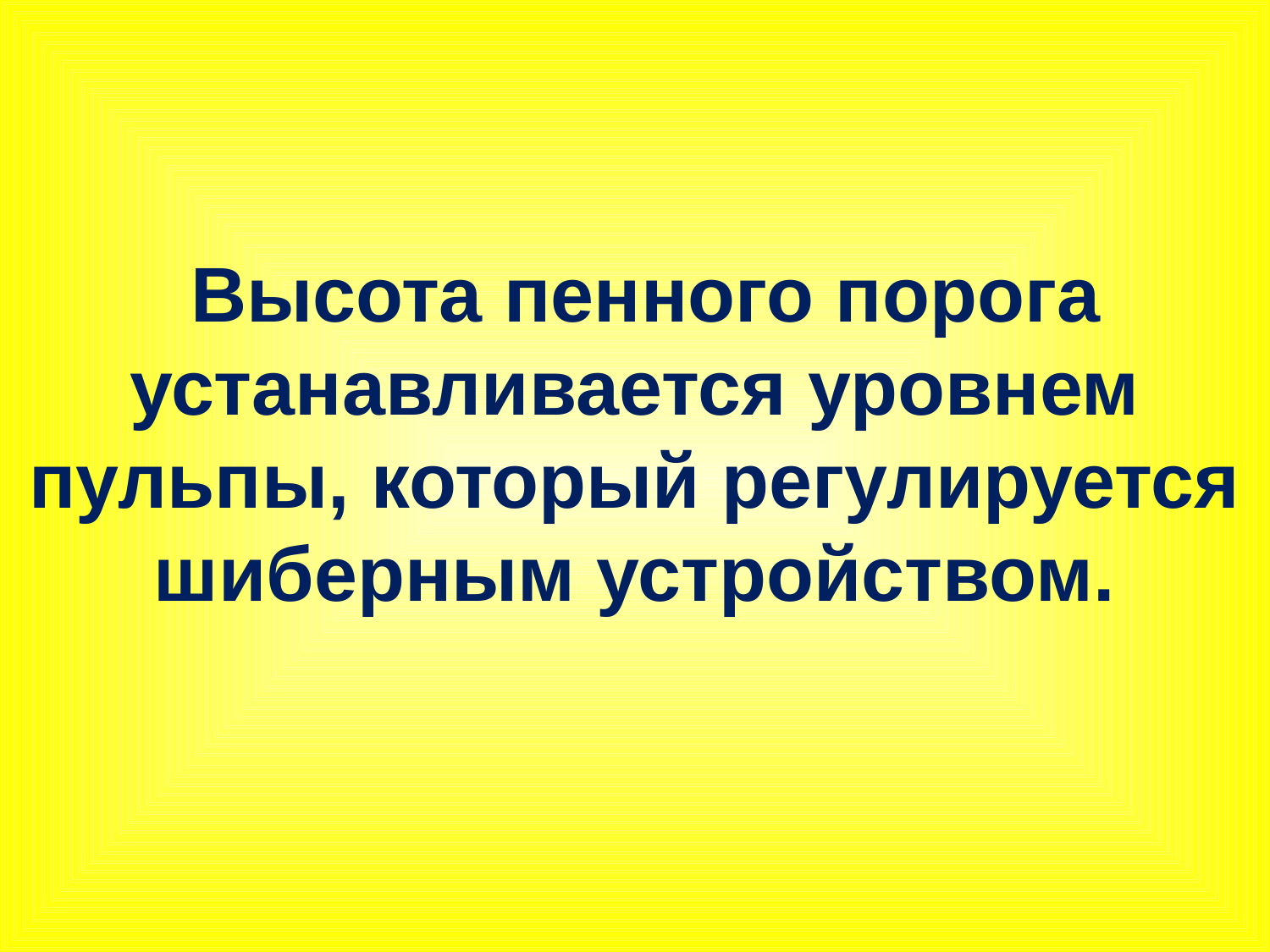

Высота пенного порога устанавливается уровнем пульпы, который регулируется шиберным устройством.